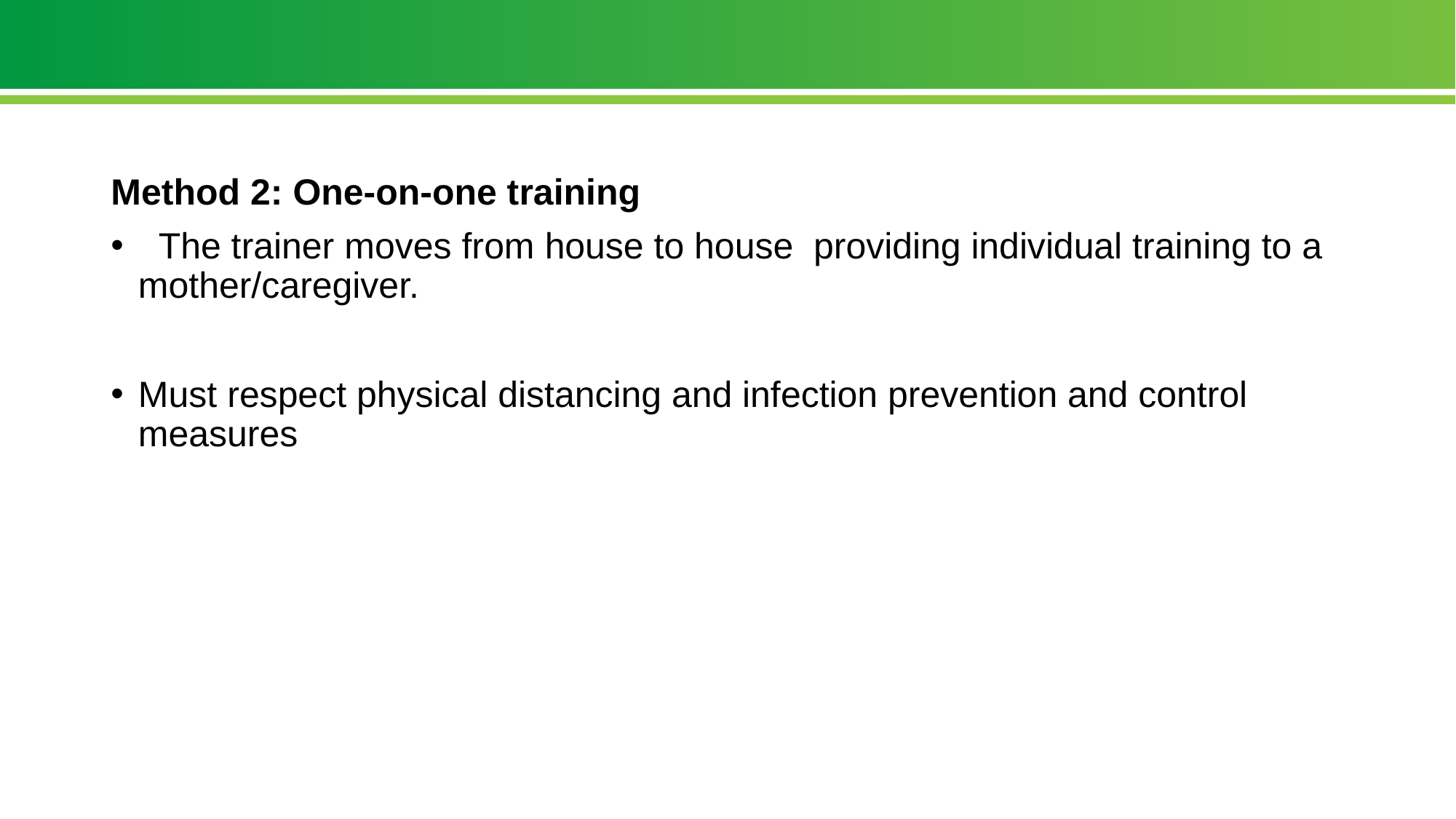

#
Method 2: One-on-one training
  The trainer moves from house to house  providing individual training to a mother/caregiver.

Must respect physical distancing and infection prevention and control measures